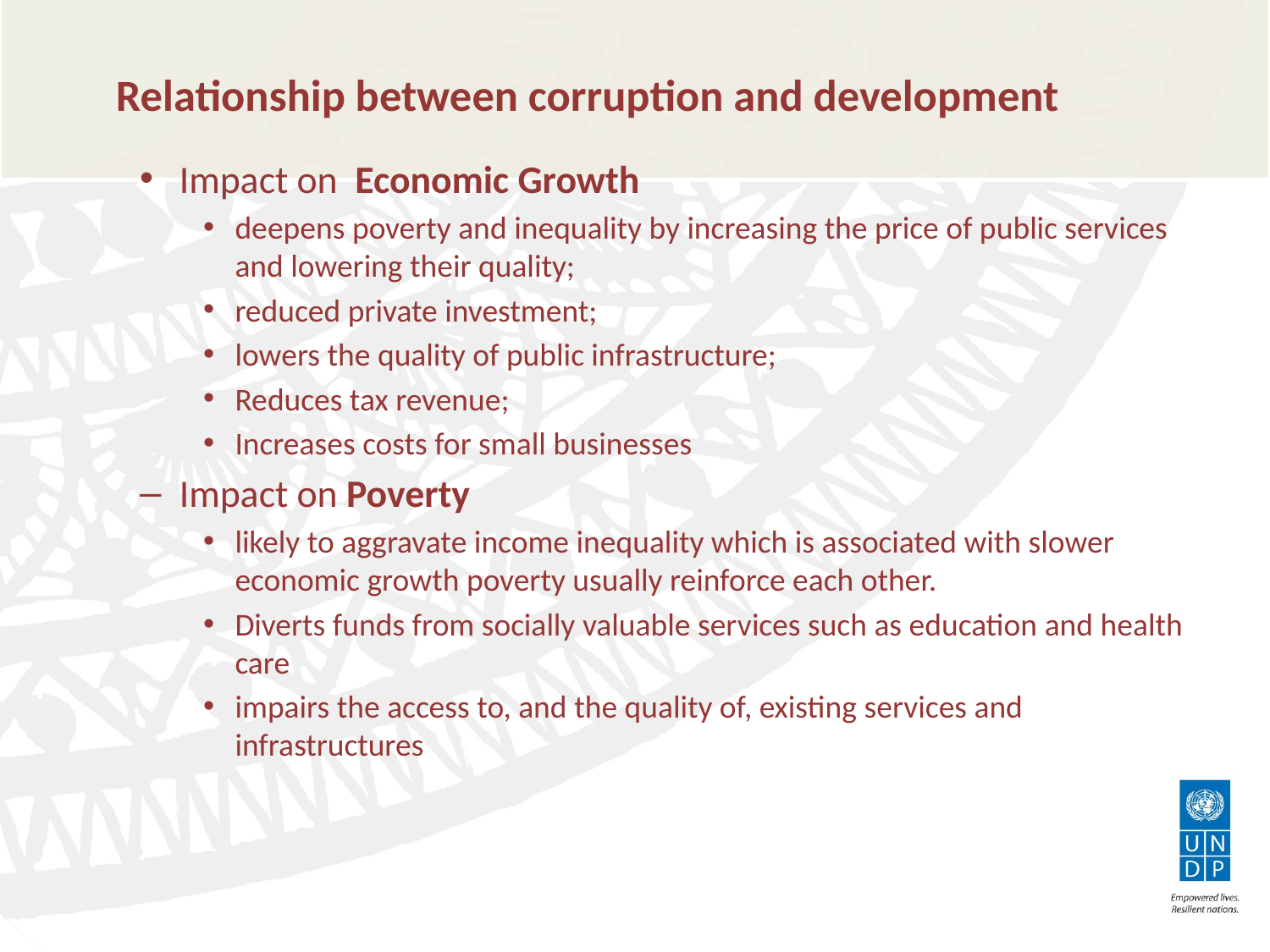

# Relationship between corruption and development
Impact on  Economic Growth
deepens poverty and inequality by increasing the price of public services and lowering their quality;
reduced private investment;
lowers the quality of public infrastructure;
Reduces tax revenue;
Increases costs for small businesses
Impact on Poverty
likely to aggravate income inequality which is associated with slower economic growth poverty usually reinforce each other.
Diverts funds from socially valuable services such as education and health care
impairs the access to, and the quality of, existing services and infrastructures